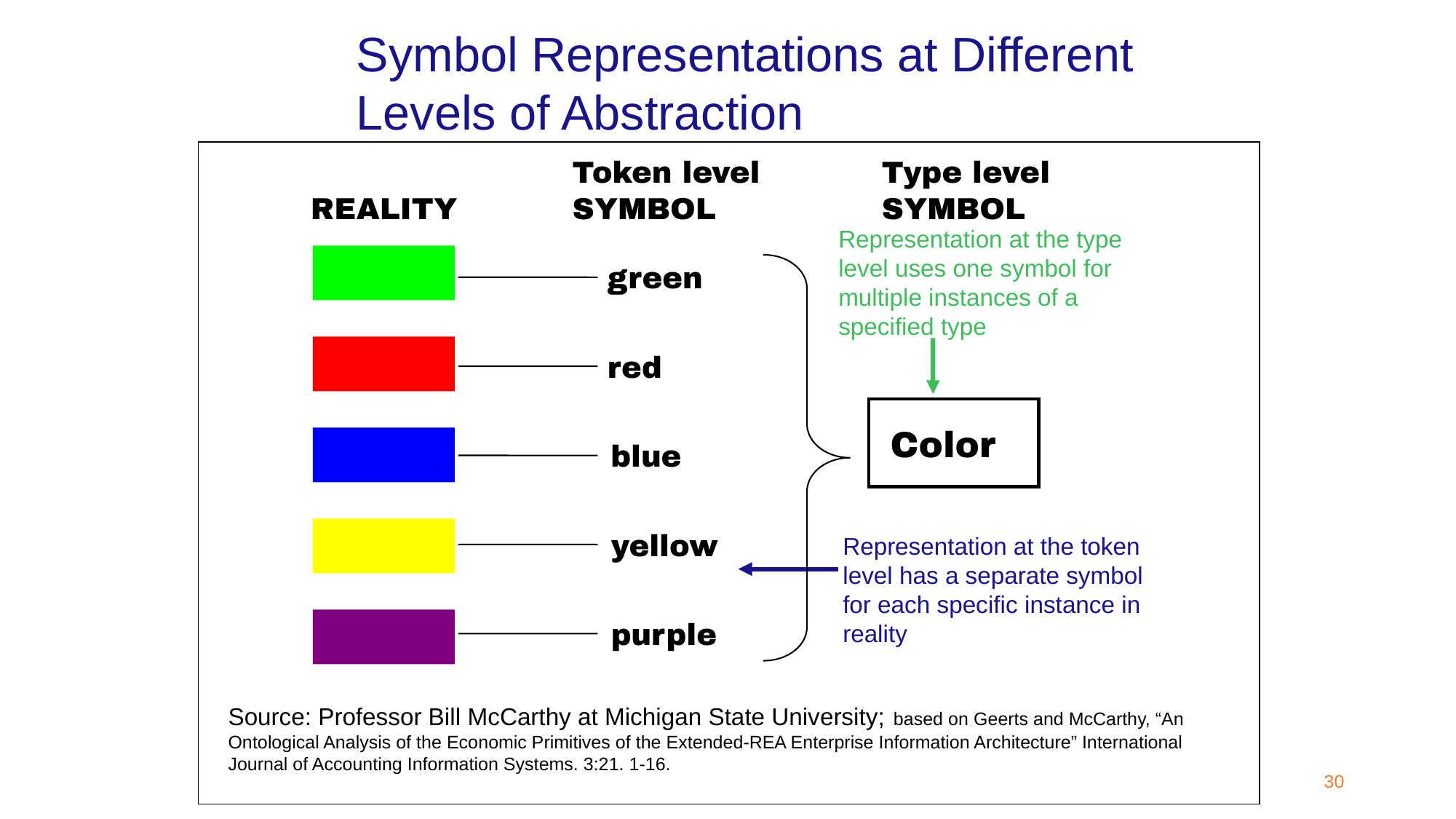

Symbol Representations at Different Levels of Abstraction

Token level SYMBOL
Type level SYMBOL
REALITY

Representation at the type level uses one symbol for multiple instances of a specified type

Color
green

red

blue

yellow

Representation at the token level has a separate symbol for each specific instance in reality
purple

Source: Professor Bill McCarthy at Michigan State University; based on Geerts and McCarthy, “An Ontological Analysis of the Economic Primitives of the Extended-REA Enterprise Information Architecture” International Journal of Accounting Information Systems. 3:21. 1-16.
30